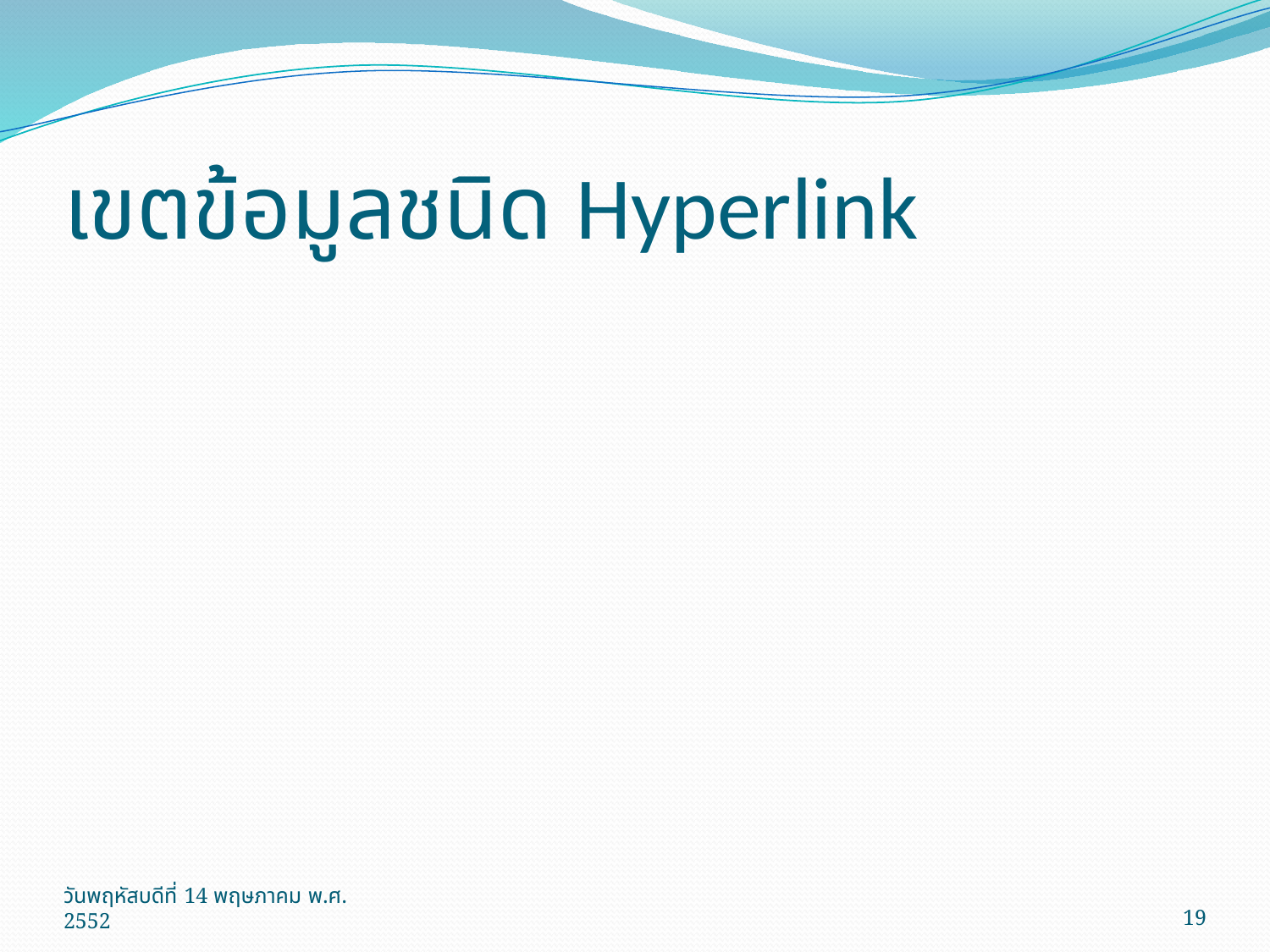

# เขตข้อมูลชนิด Hyperlink

วันพฤหัสบดีที่ 14 พฤษภาคม พ.ศ. 2552
19